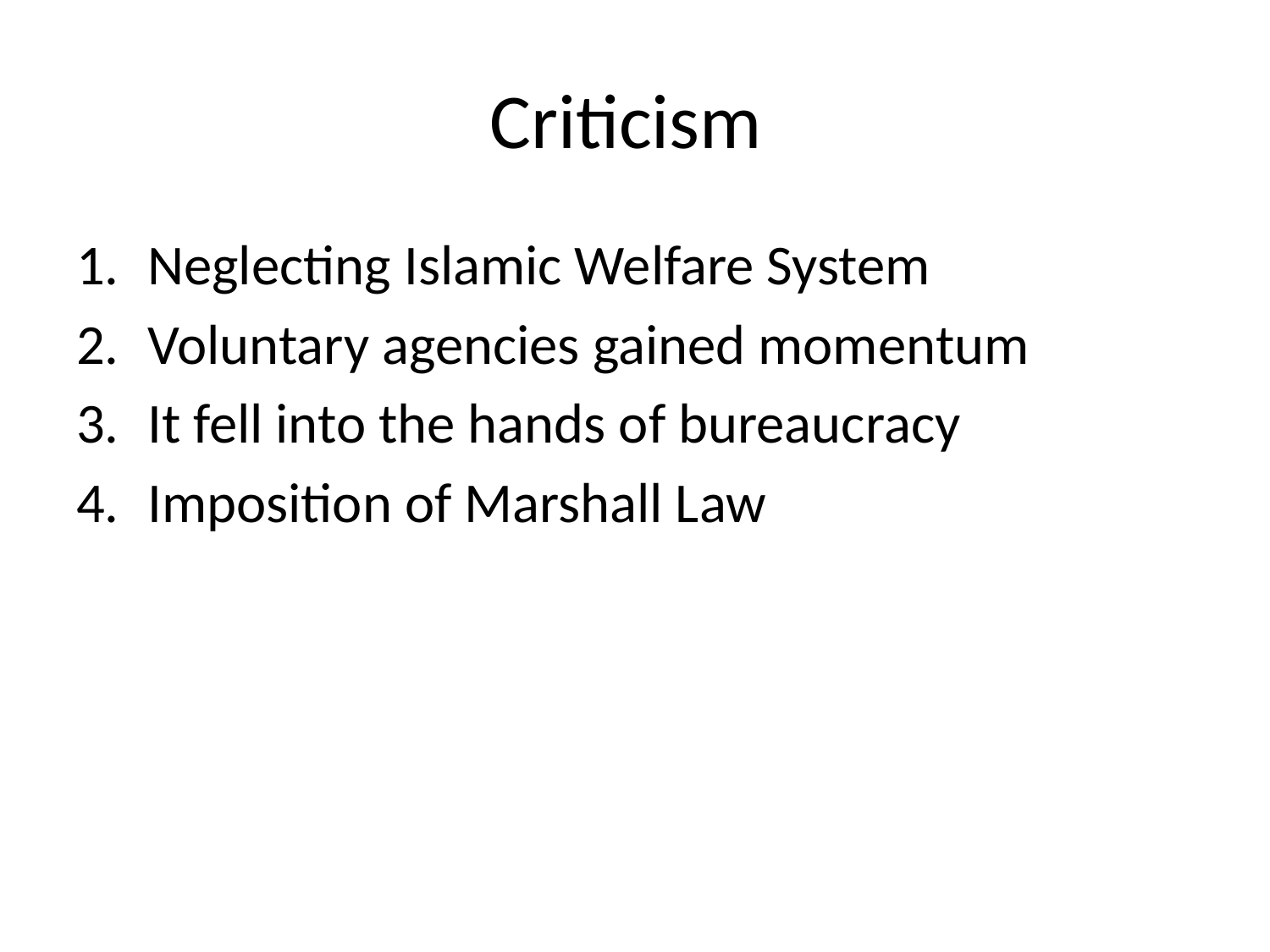

# Criticism
Neglecting Islamic Welfare System
Voluntary agencies gained momentum
It fell into the hands of bureaucracy
Imposition of Marshall Law